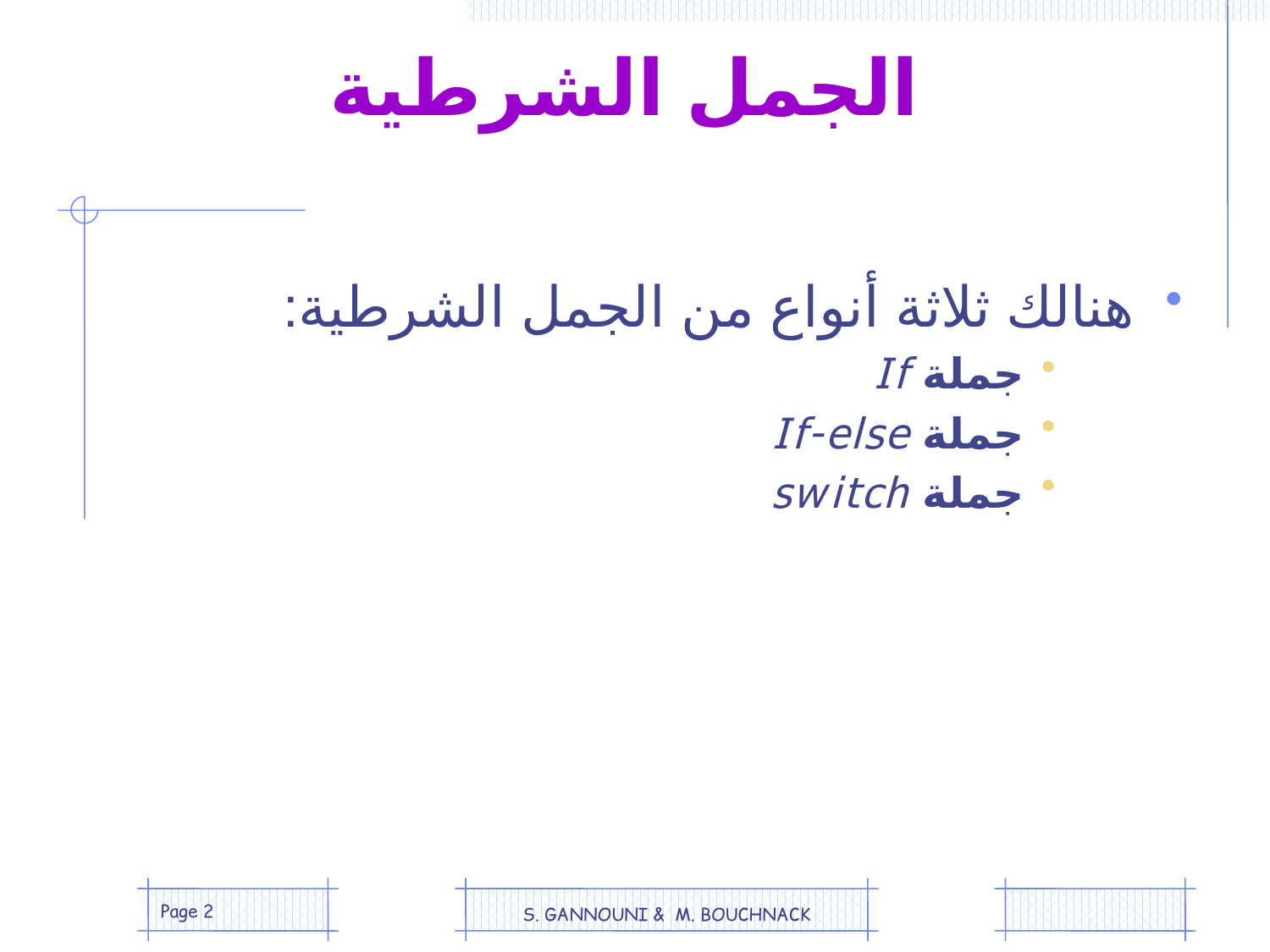

# الجمل الشرطية
هنالك ثلاثة أنواع من الجمل الشرطية:
جملة If
جملة If-else
جملة switch
Page 2
S. GANNOUNI &  M. BOUCHNACK